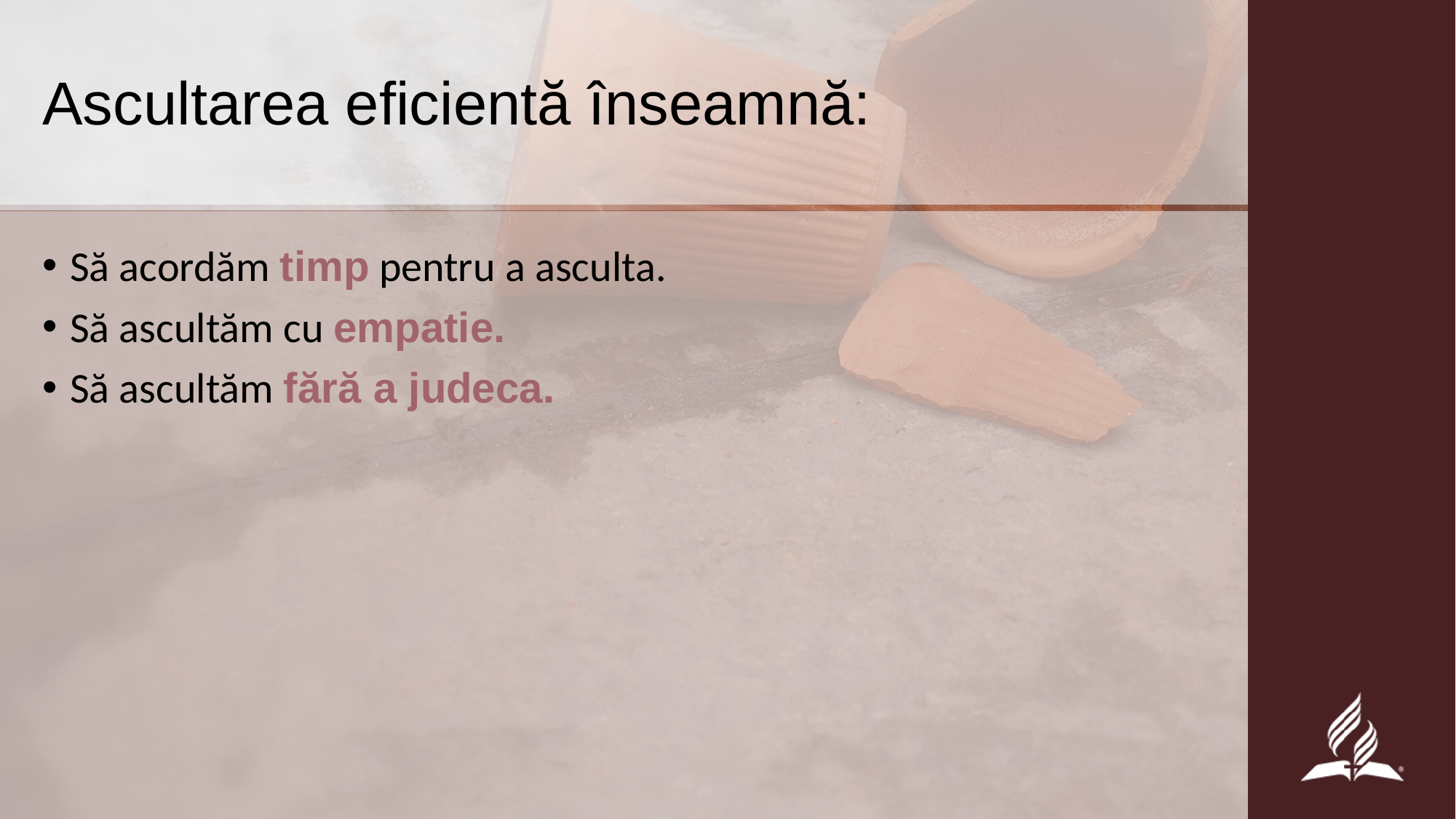

# Ascultarea eficientă înseamnă:
Să acordăm timp pentru a asculta.
Să ascultăm cu empatie.
Să ascultăm fără a judeca.